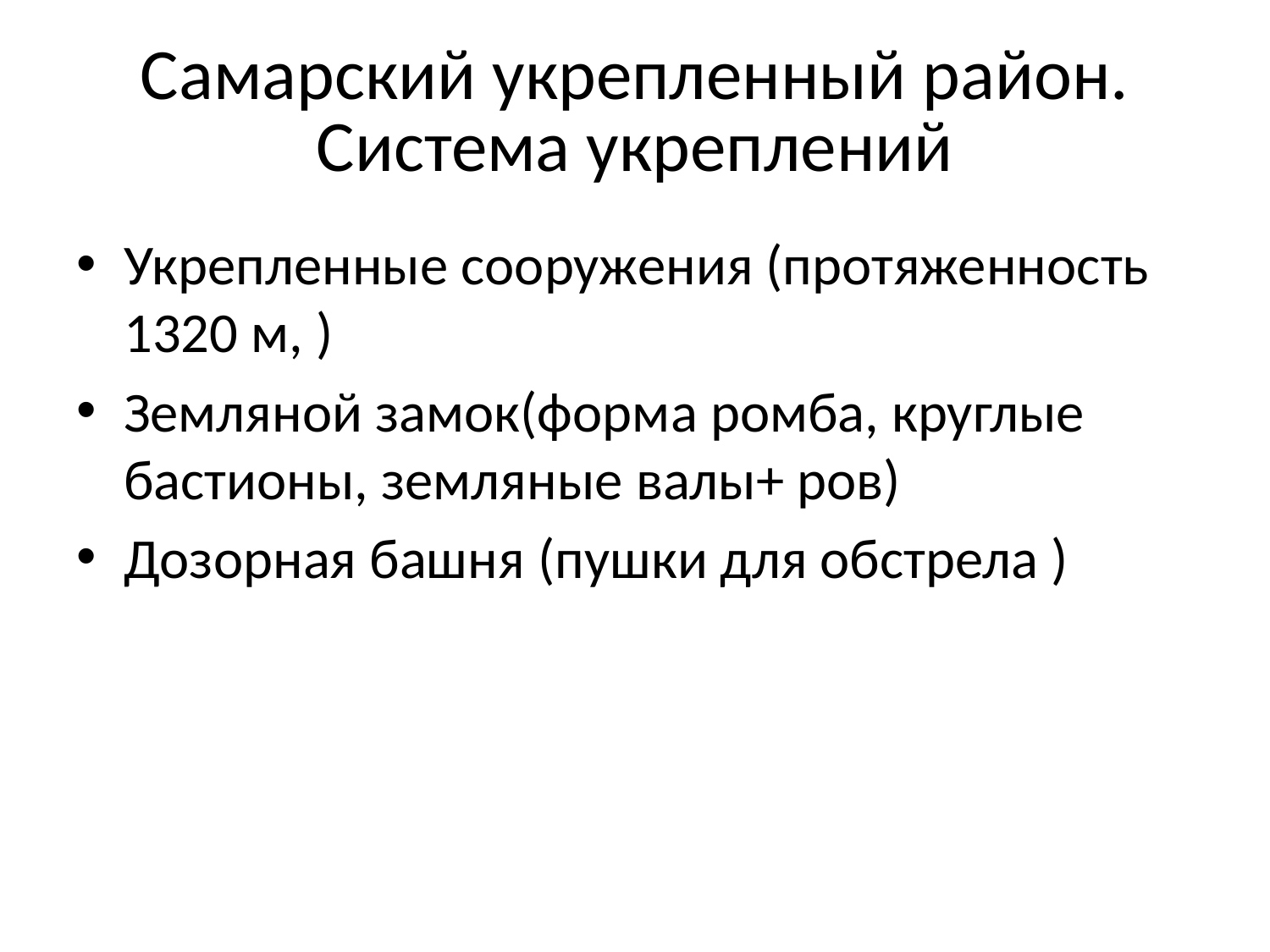

# Самарский укрепленный район. Система укреплений
Укрепленные сооружения (протяженность 1320 м, )
Земляной замок(форма ромба, круглые бастионы, земляные валы+ ров)
Дозорная башня (пушки для обстрела )